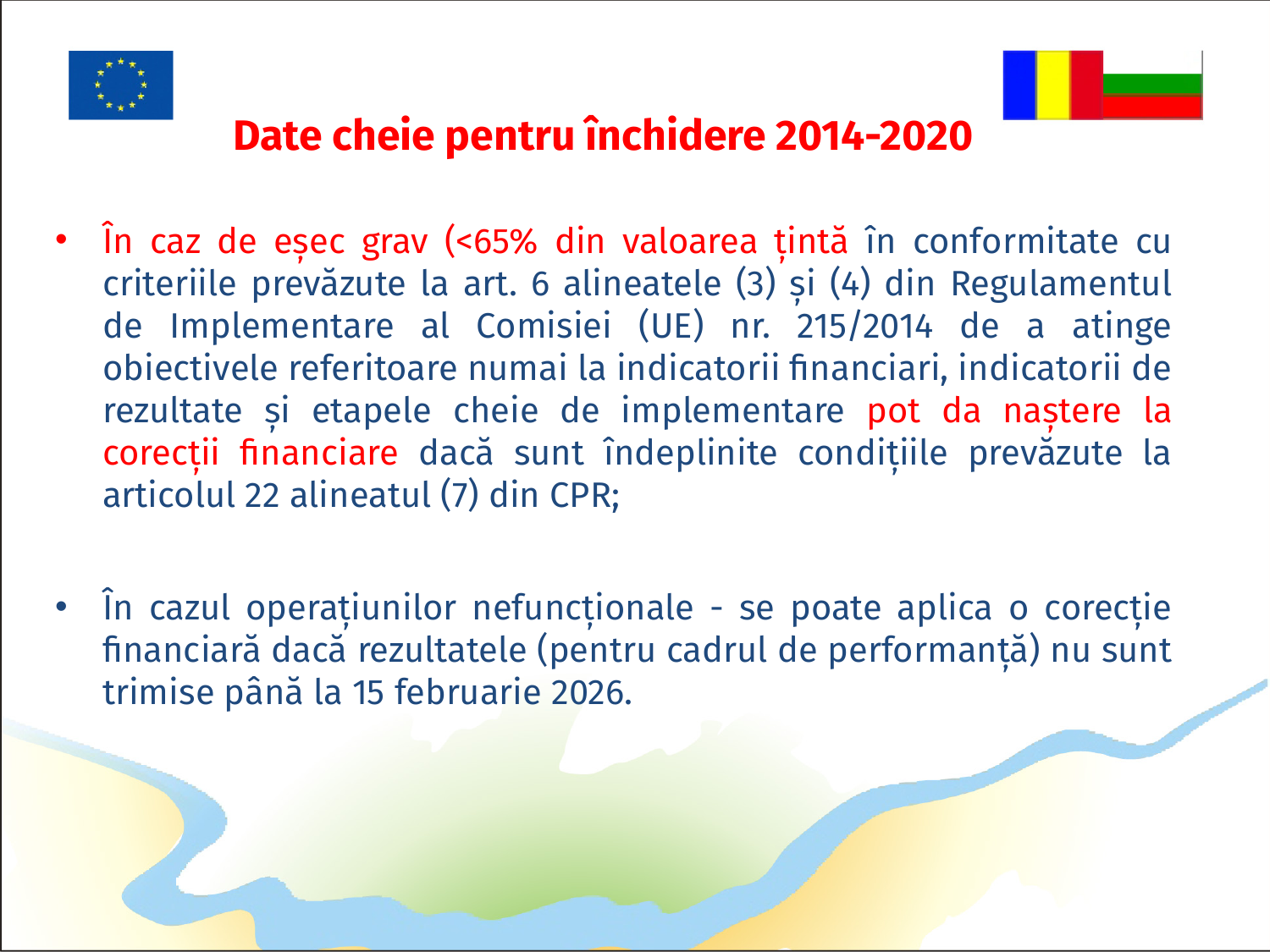

# Date cheie pentru închidere 2014-2020
În caz de eșec grav (<65% din valoarea țintă în conformitate cu criteriile prevăzute la art. 6 alineatele (3) și (4) din Regulamentul de Implementare al Comisiei (UE) nr. 215/2014 de a atinge obiectivele referitoare numai la indicatorii financiari, indicatorii de rezultate și etapele cheie de implementare pot da naștere la corecții financiare dacă sunt îndeplinite condițiile prevăzute la articolul 22 alineatul (7) din CPR;

În cazul operațiunilor nefuncționale - se poate aplica o corecție financiară dacă rezultatele (pentru cadrul de performanță) nu sunt trimise până la 15 februarie 2026.